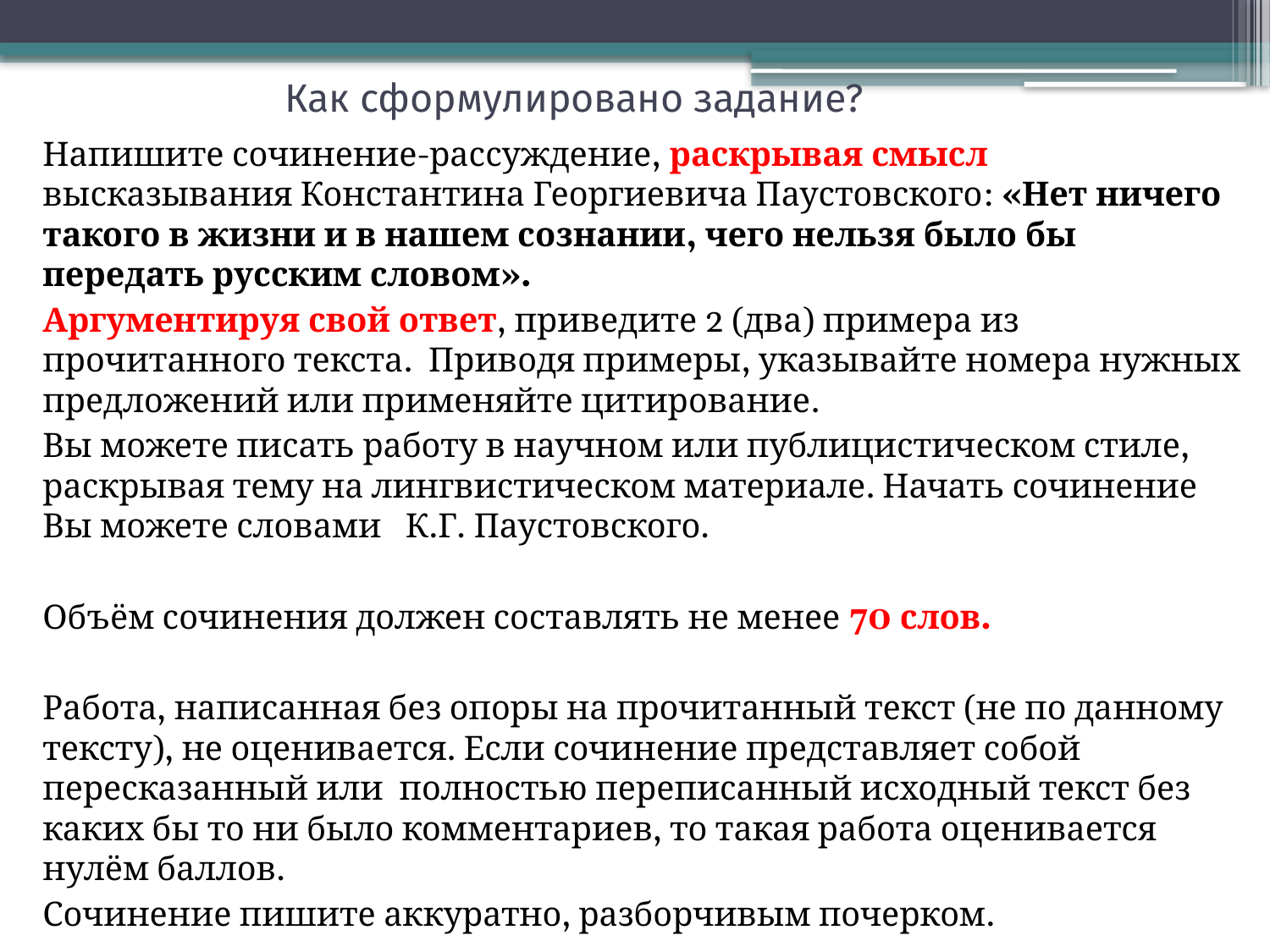

# Как сформулировано задание?
Напишите сочинение-рассуждение, раскрывая смысл высказывания Константина Георгиевича Паустовского: «Нет ничего такого в жизни и в нашем сознании, чего нельзя было бы передать русским словом».
Аргументируя свой ответ, приведите 2 (два) примера из прочитанного текста.  Приводя примеры, указывайте номера нужных предложений или применяйте цитирование.
Вы можете писать работу в научном или публицистическом стиле, раскрывая тему на лингвистическом материале. Начать сочинение Вы можете словами   К.Г. Паустовского.

Объём сочинения должен составлять не менее 70 слов.

Работа, написанная без опоры на прочитанный текст (не по данному тексту), не оценивается. Если сочинение представляет собой пересказанный или  полностью переписанный исходный текст без каких бы то ни было комментариев, то такая работа оценивается нулём баллов.
Сочинение пишите аккуратно, разборчивым почерком.